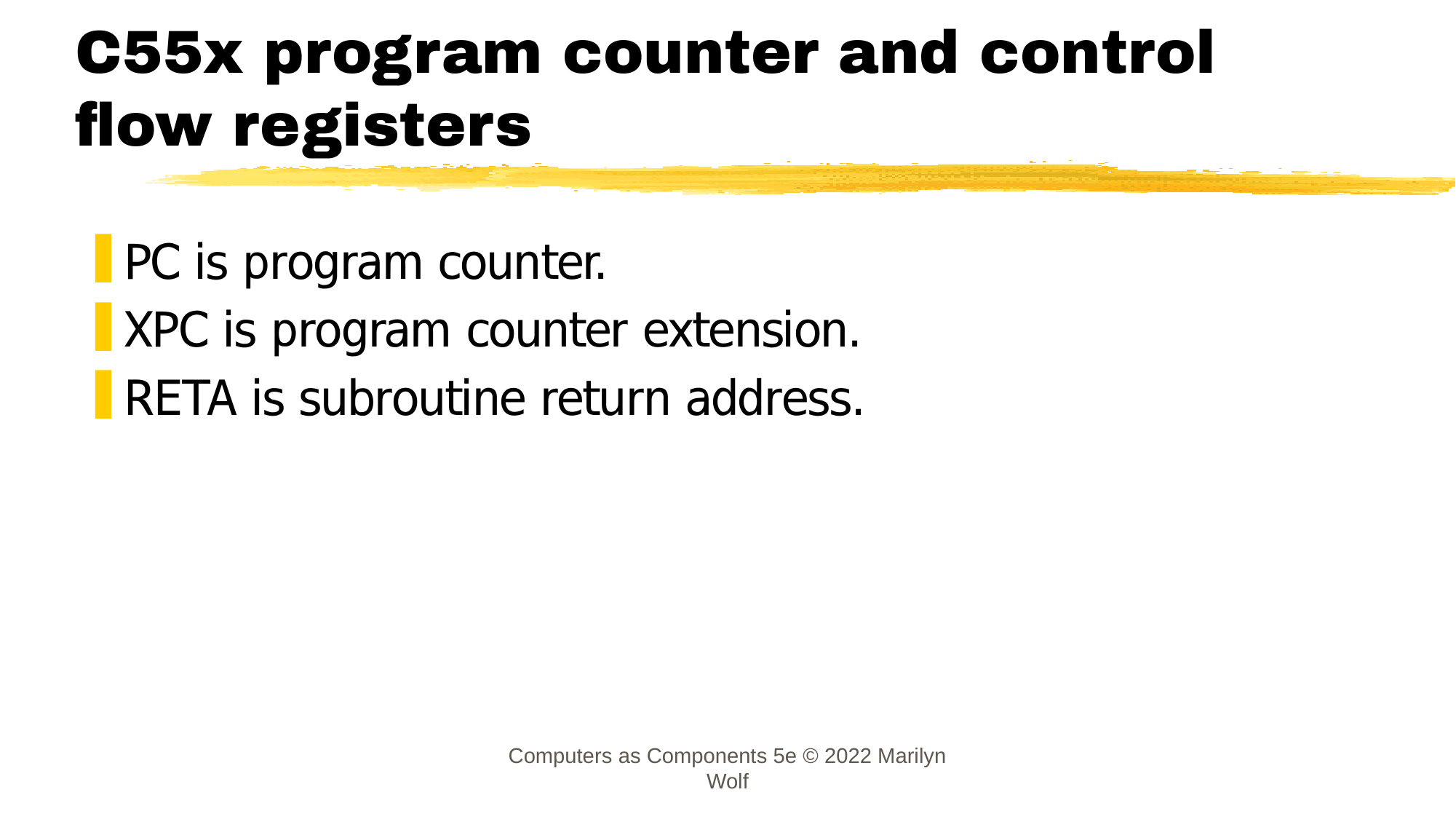

# C55x program counter and control flow registers
PC is program counter.
XPC is program counter extension.
RETA is subroutine return address.
Computers as Components 5e © 2022 Marilyn Wolf